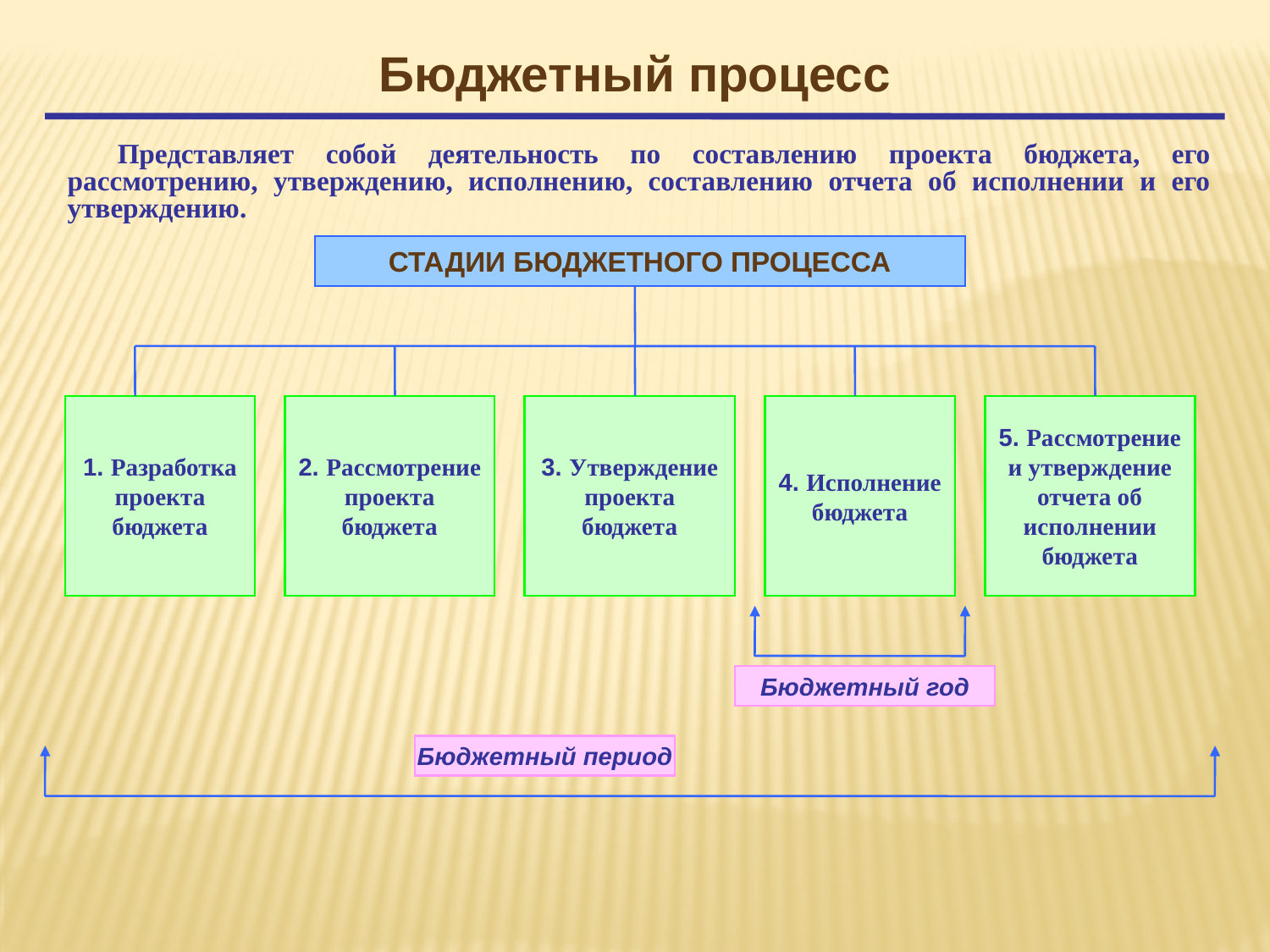

Бюджетный процесс

Представляет собой деятельность по составлению проекта бюджета, его рассмотрению, утверждению, исполнению, составлению отчета об исполнении и его утверждению.
СТАДИИ БЮДЖЕТНОГО ПРОЦЕССА

1. Разработка проекта бюджета
2. Рассмотрение проекта бюджета
3. Утверждение проекта бюджета
4. Исполнение бюджета
5. Рассмотрение и утверждение отчета об исполнении бюджета

Бюджетный год
Бюджетный период